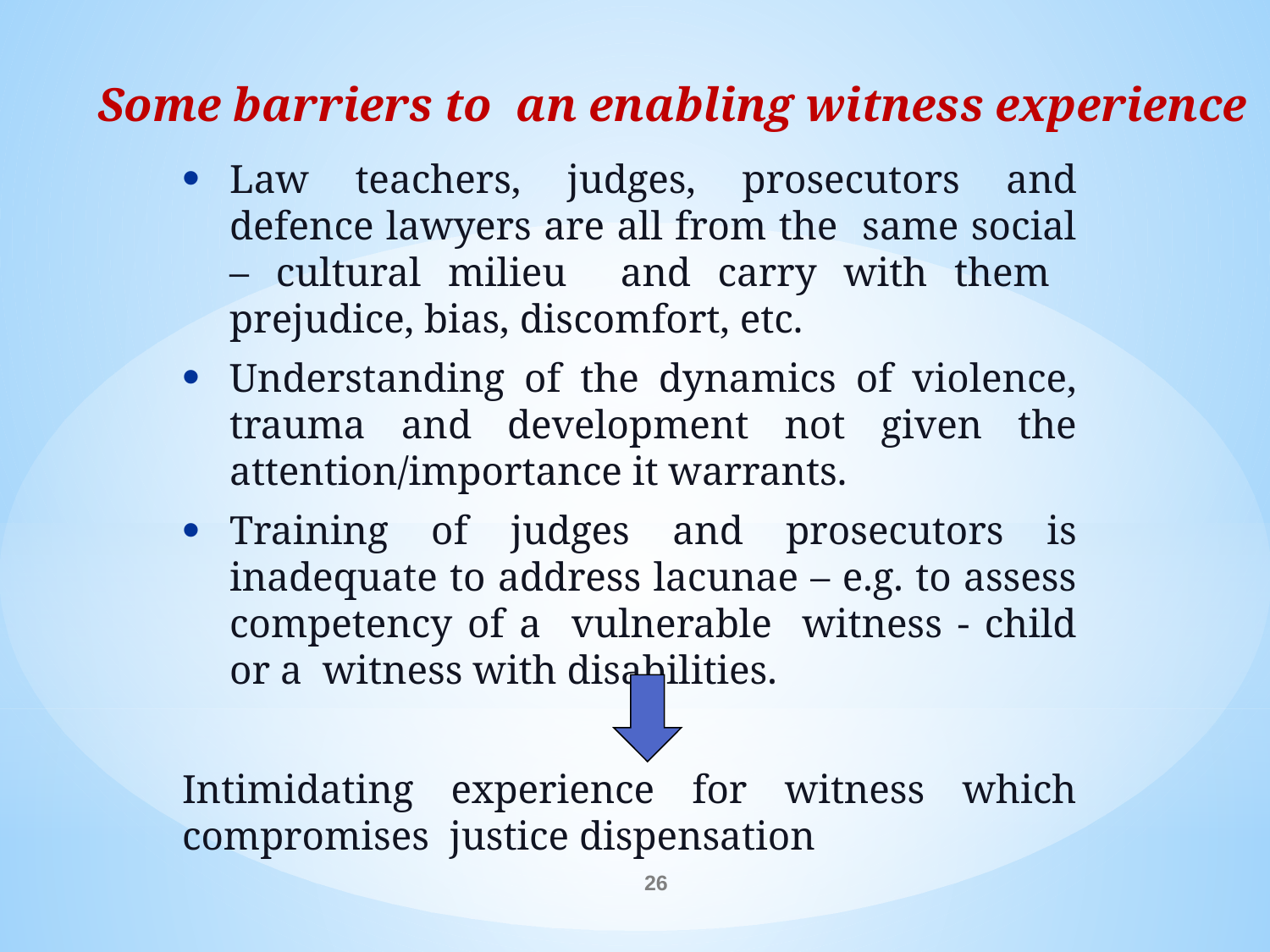

Some barriers to  an enabling witness experience
Law teachers, judges, prosecutors and defence lawyers are all from the  same social – cultural milieu  and carry with them  prejudice, bias, discomfort, etc.
Understanding of the dynamics of violence, trauma and development not given the attention/importance it warrants.
Training of judges and prosecutors is inadequate to address lacunae – e.g. to assess competency of a  vulnerable  witness - child or a  witness with disabilities.

Intimidating experience for witness which compromises  justice dispensation

26